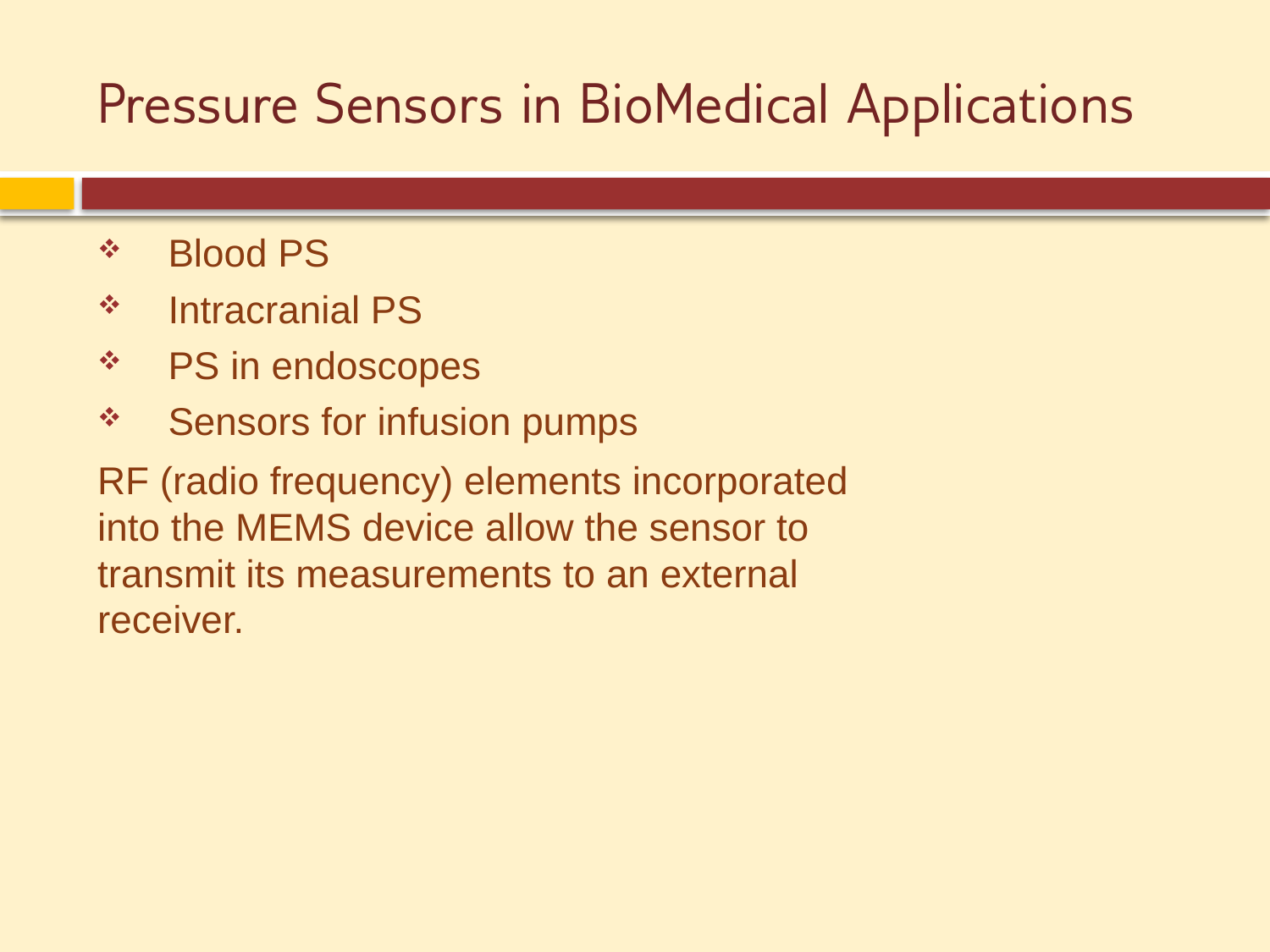

# Pressure Sensors in BioMedical Applications
Blood PS
Intracranial PS
PS in endoscopes
Sensors for infusion pumps
RF (radio frequency) elements incorporated into the MEMS device allow the sensor to transmit its measurements to an external receiver.